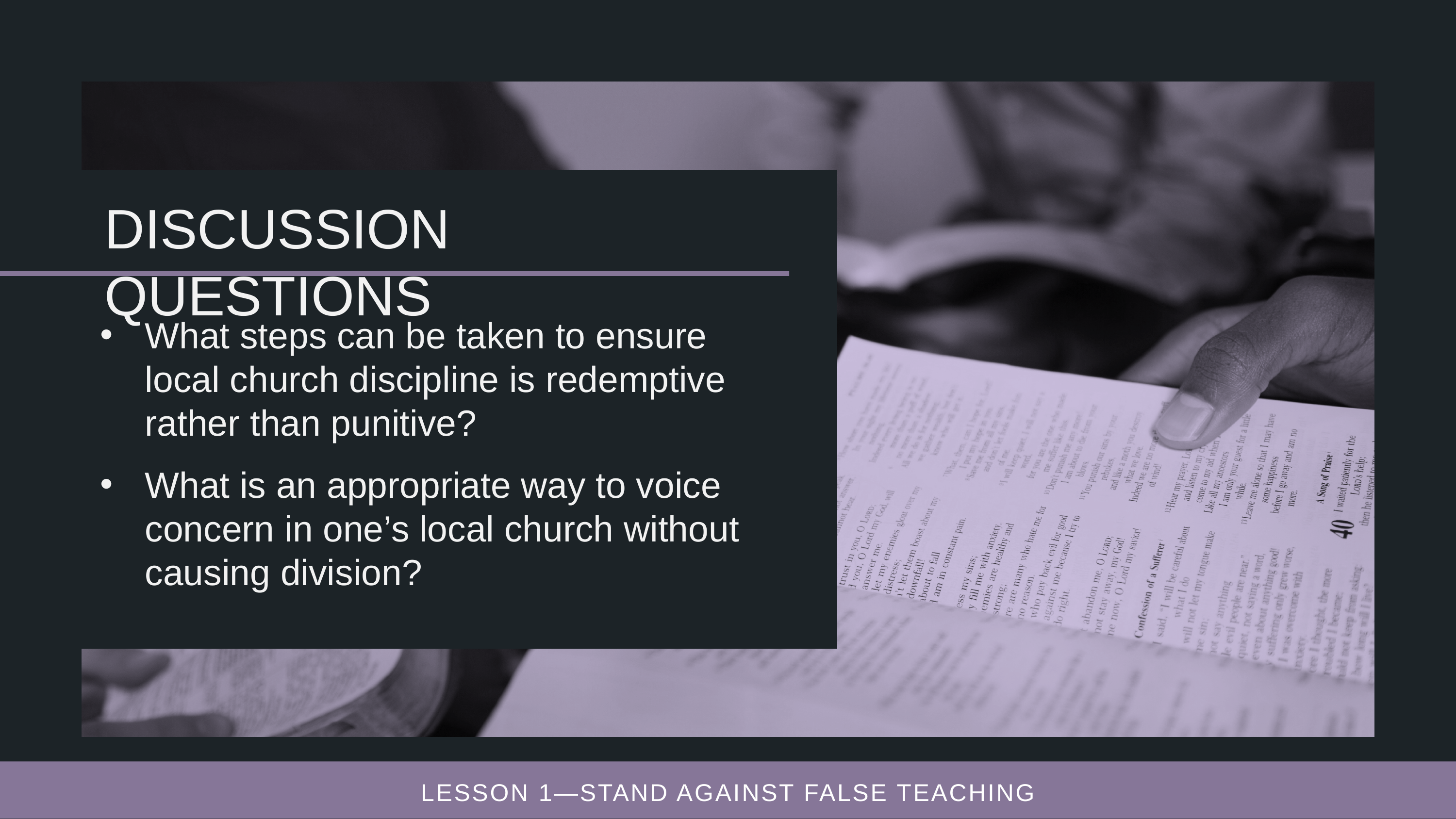

What steps can be taken to ensure local church discipline is redemptive rather than punitive?
What is an appropriate way to voice concern in one’s local church without causing division?